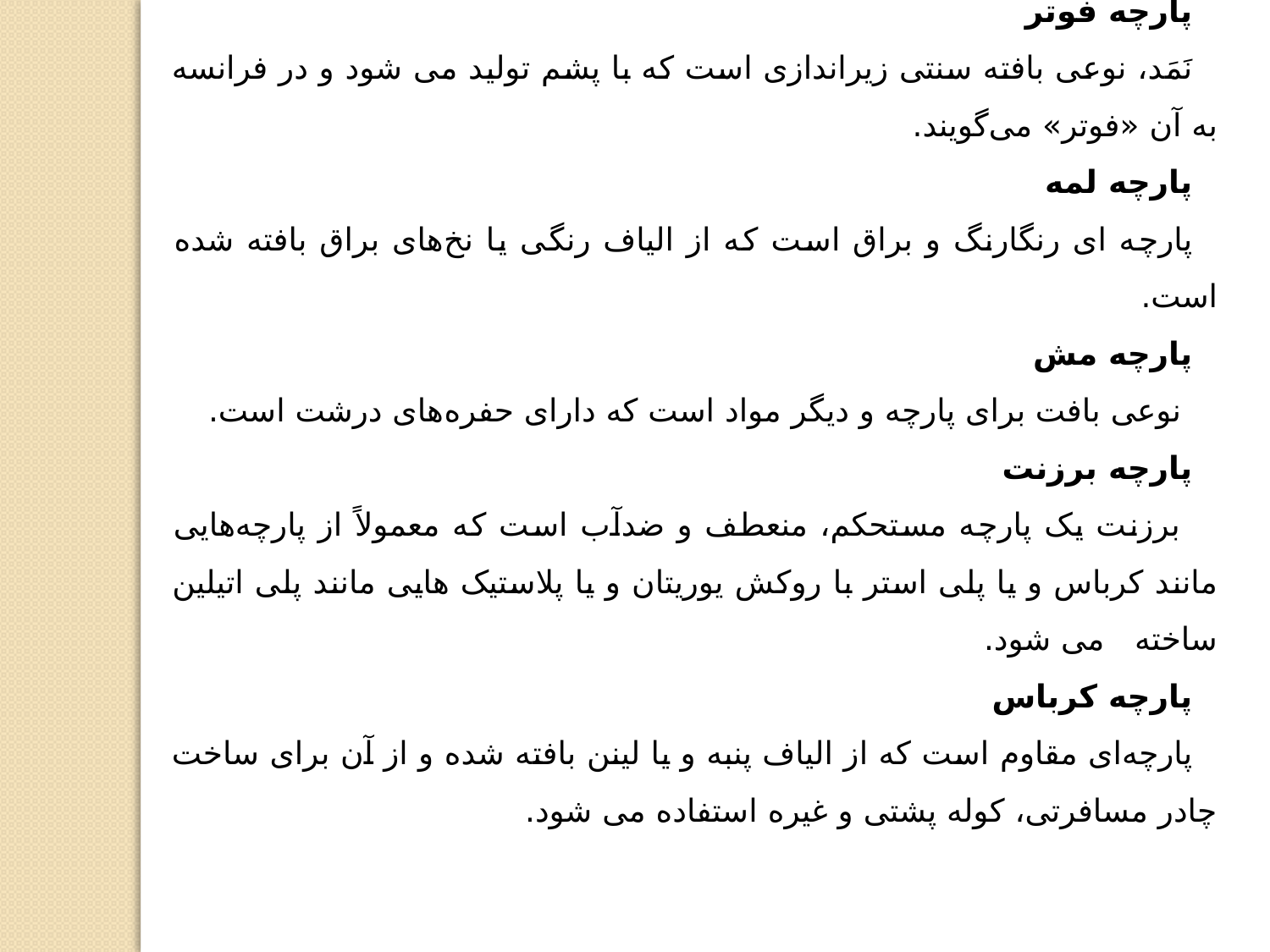

پارچه فوتر
نَمَد، نوعی بافته سنتی زیراندازی است که با پشم تولید می شود و در فرانسه به آن «فوتر» می‌گویند.
پارچه لمه
پارچه ای رنگارنگ و براق است که از الیاف رنگی یا نخ‌های براق بافته شده است.
پارچه مش
 نوعی بافت برای پارچه و دیگر مواد است که دارای حفره‌های درشت است.
پارچه برزنت
 برزنت یک پارچه مستحکم، منعطف و ضدآب است که معمولاً از پارچه‌هایی مانند کرباس و یا پلی استر با روکش یوریتان و یا پلاستیک هایی مانند پلی اتیلین ساخته   می شود.
پارچه کرباس
پارچه‌ای مقاوم است که از الیاف پنبه و یا لینن بافته شده و از آن برای ساخت چادر مسافرتی، کوله پشتی و غیره استفاده می شود.